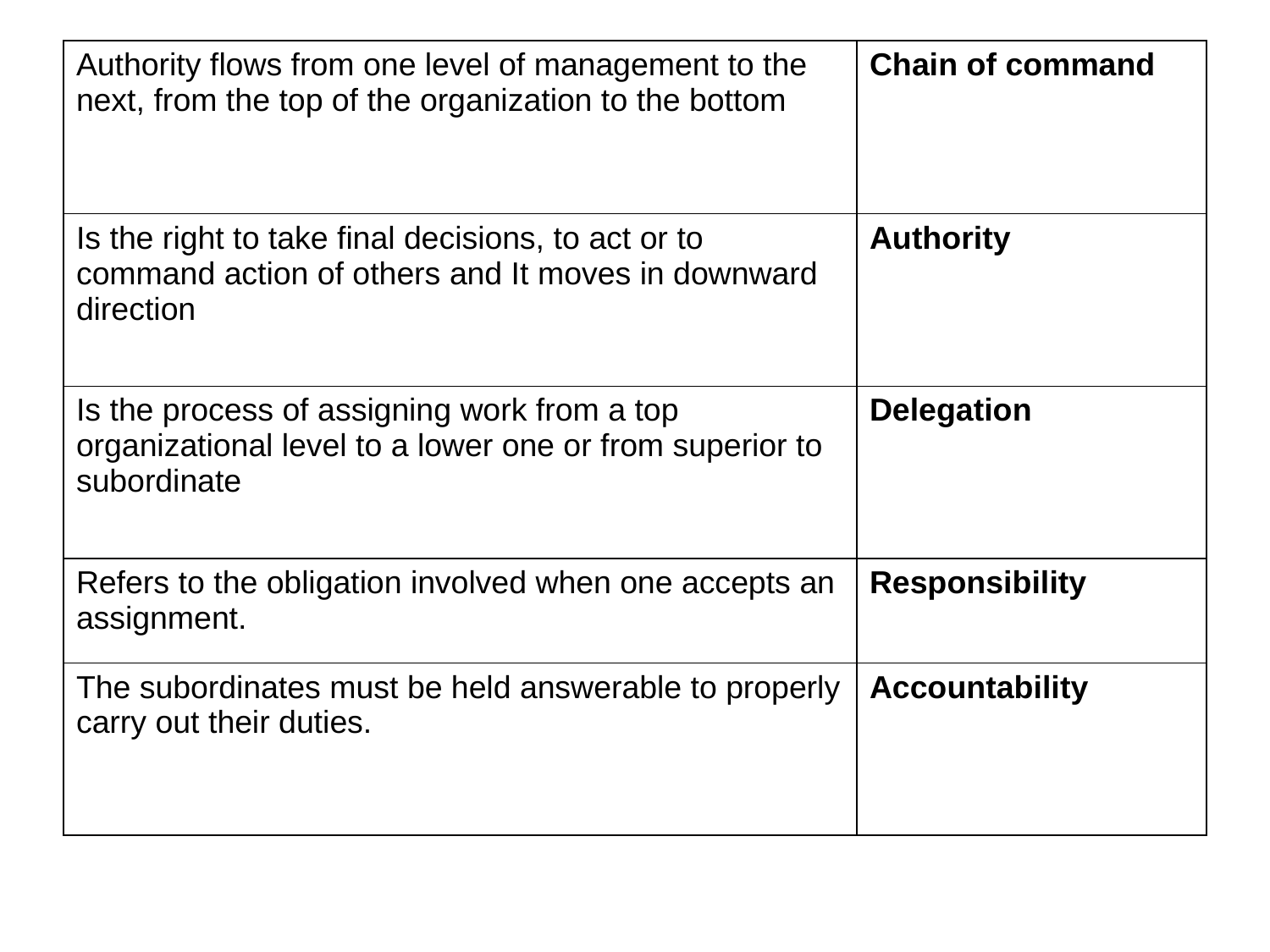

| Authority flows from one level of management to the next, from the top of the organization to the bottom | Chain of command |
| --- | --- |
| Is the right to take final decisions, to act or to command action of others and It moves in downward direction | Authority |
| Is the process of assigning work from a top organizational level to a lower one or from superior to subordinate | Delegation |
| Refers to the obligation involved when one accepts an assignment. | Responsibility |
| The subordinates must be held answerable to properly carry out their duties. | Accountability |